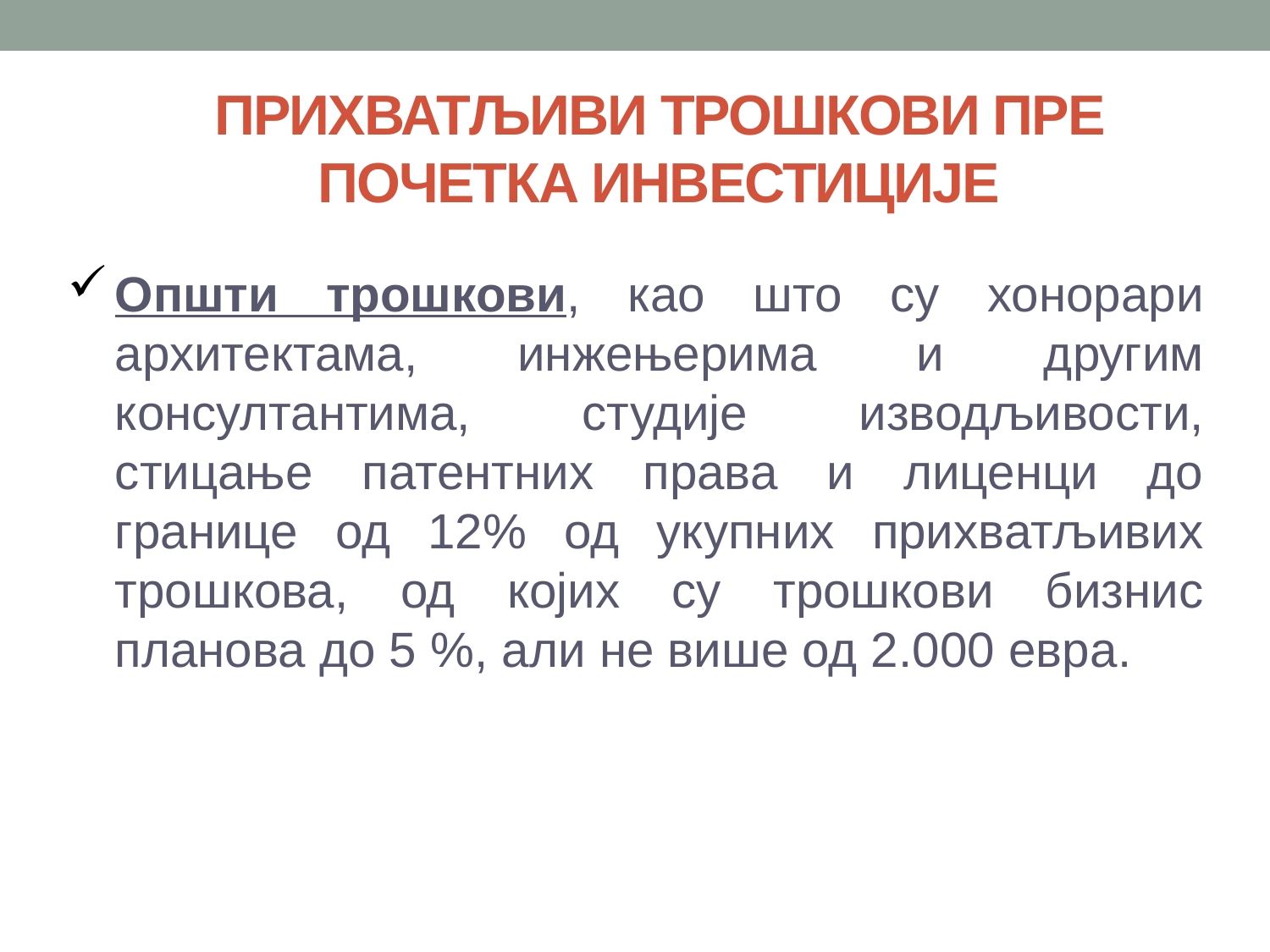

Прихватљиви трошкови пре почетка инвестиције
Општи трошкови, као што су хонорари архитектама, инжењерима и другим консултантима, студије изводљивости, стицање патентних права и лиценци до границе од 12% од укупних прихватљивих трошкова, од којих су трошкови бизнис планова до 5 %, али не више од 2.000 евра.